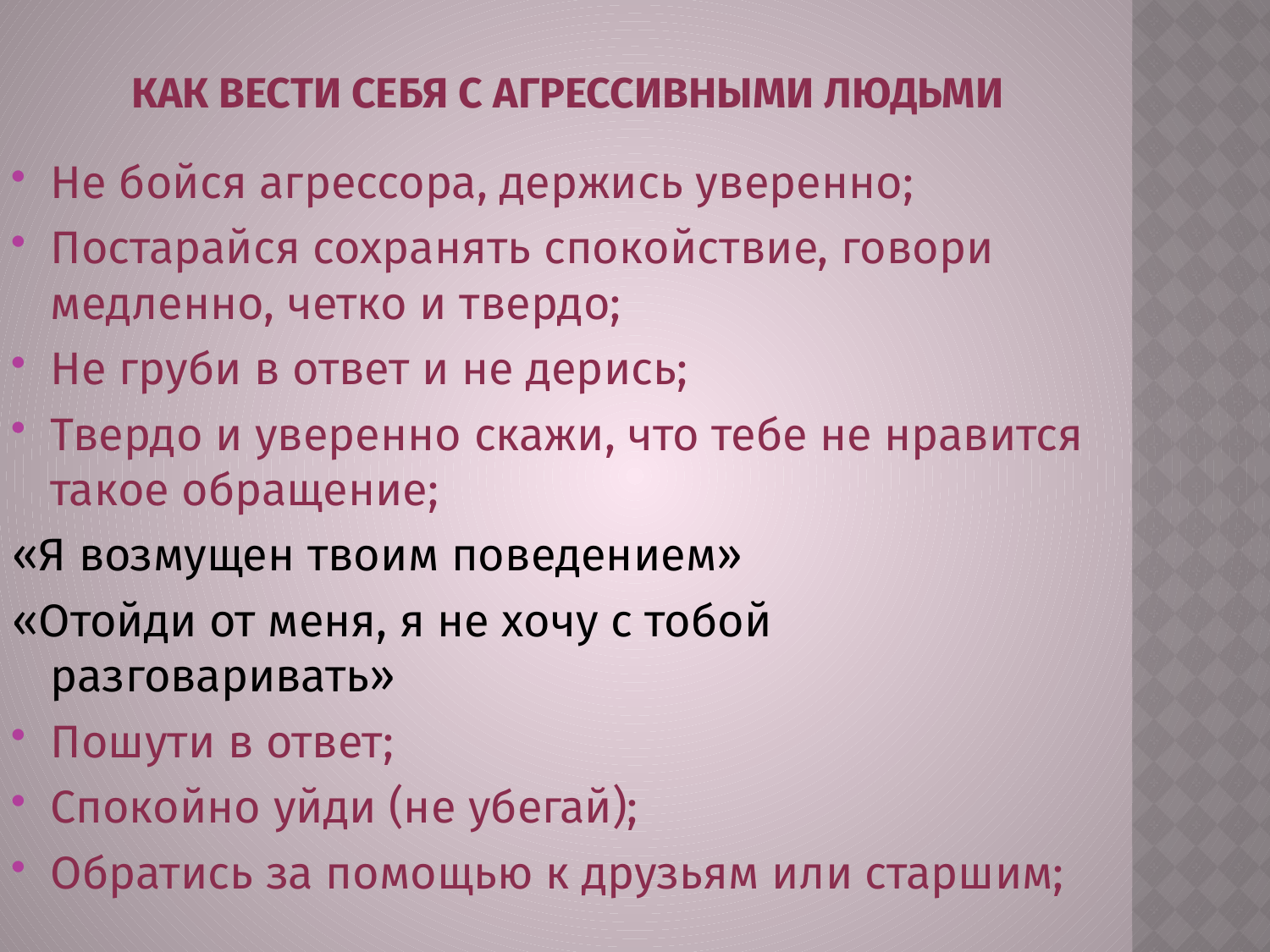

# Как вести себя с агрессивными людьми
Не бойся агрессора, держись уверенно;
Постарайся сохранять спокойствие, говори медленно, четко и твердо;
Не груби в ответ и не дерись;
Твердо и уверенно скажи, что тебе не нравится такое обращение;
«Я возмущен твоим поведением»
«Отойди от меня, я не хочу с тобой разговаривать»
Пошути в ответ;
Спокойно уйди (не убегай);
Обратись за помощью к друзьям или старшим;